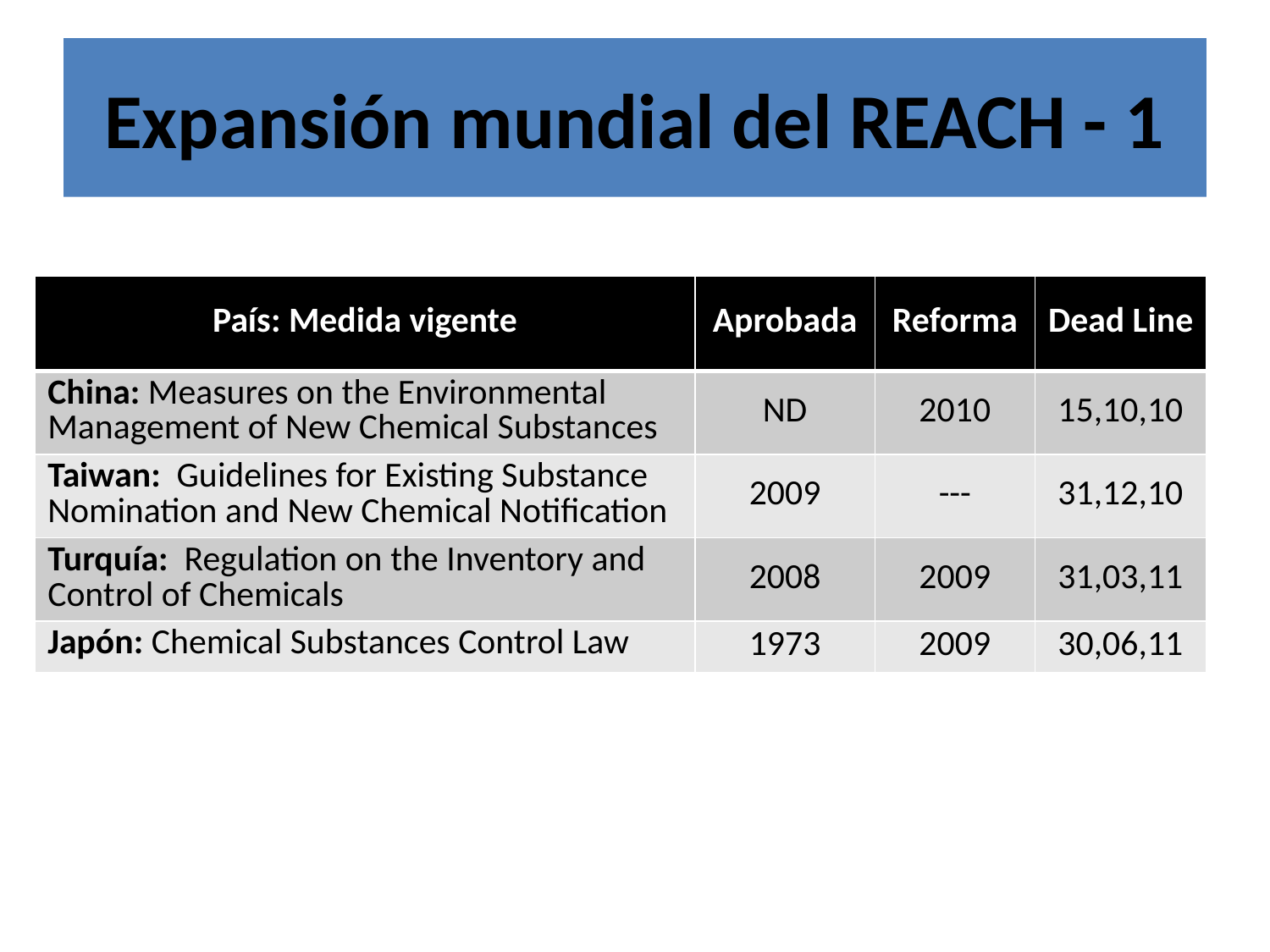

# Expansión mundial del REACH - 1
| País: Medida vigente | Aprobada | Reforma | Dead Line |
| --- | --- | --- | --- |
| China: Measures on the Environmental Management of New Chemical Substances | ND | 2010 | 15,10,10 |
| Taiwan: Guidelines for Existing Substance Nomination and New Chemical Notification | 2009 | --- | 31,12,10 |
| Turquía: Regulation on the Inventory and Control of Chemicals | 2008 | 2009 | 31,03,11 |
| Japón: Chemical Substances Control Law | 1973 | 2009 | 30,06,11 |